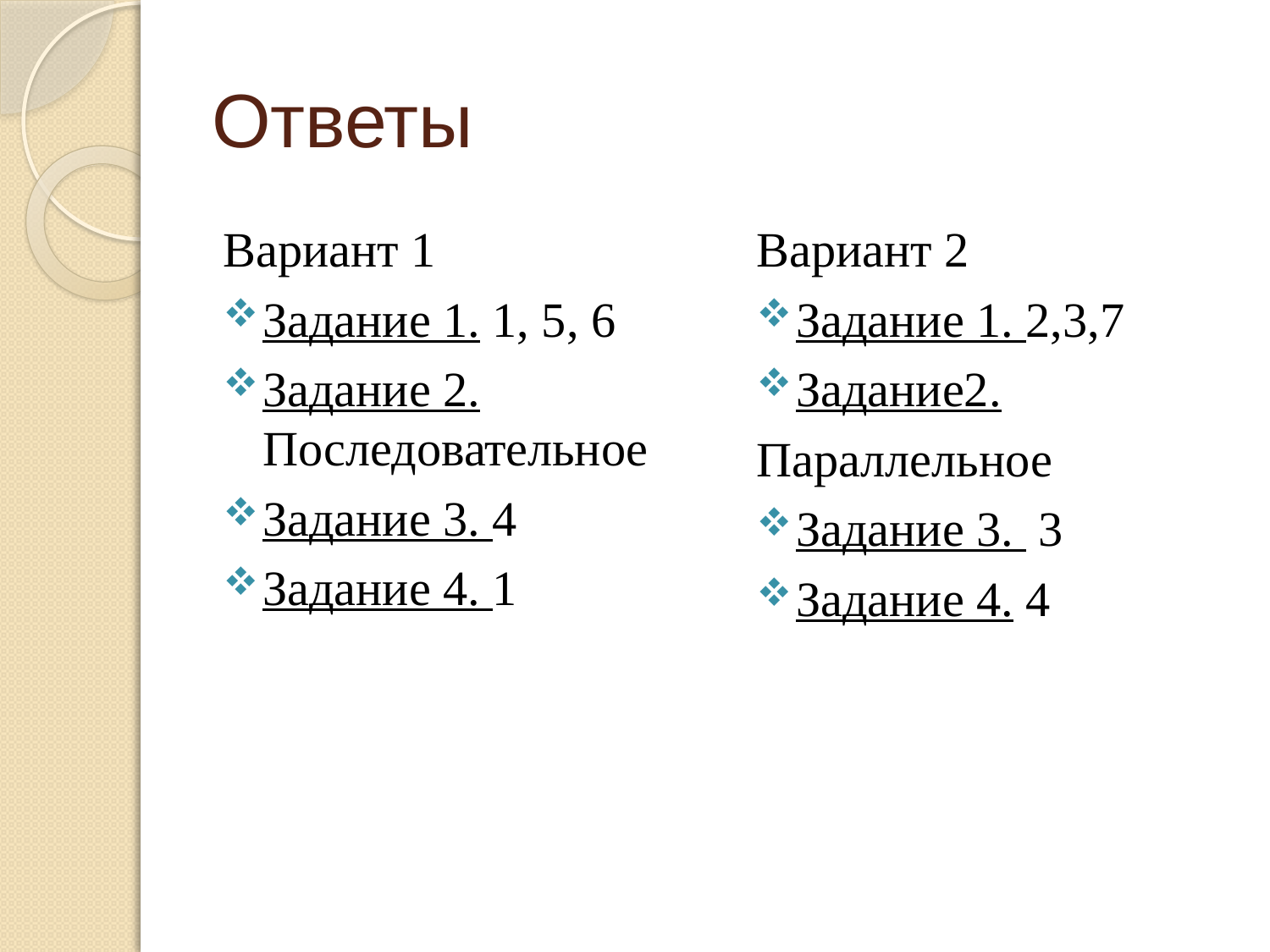

# Ответы
Вариант 1
Задание 1. 1, 5, 6
Задание 2. Последовательное
Задание 3. 4
Задание 4. 1
Вариант 2
Задание 1. 2,3,7
Задание2.
Параллельное
Задание 3.  3
Задание 4. 4